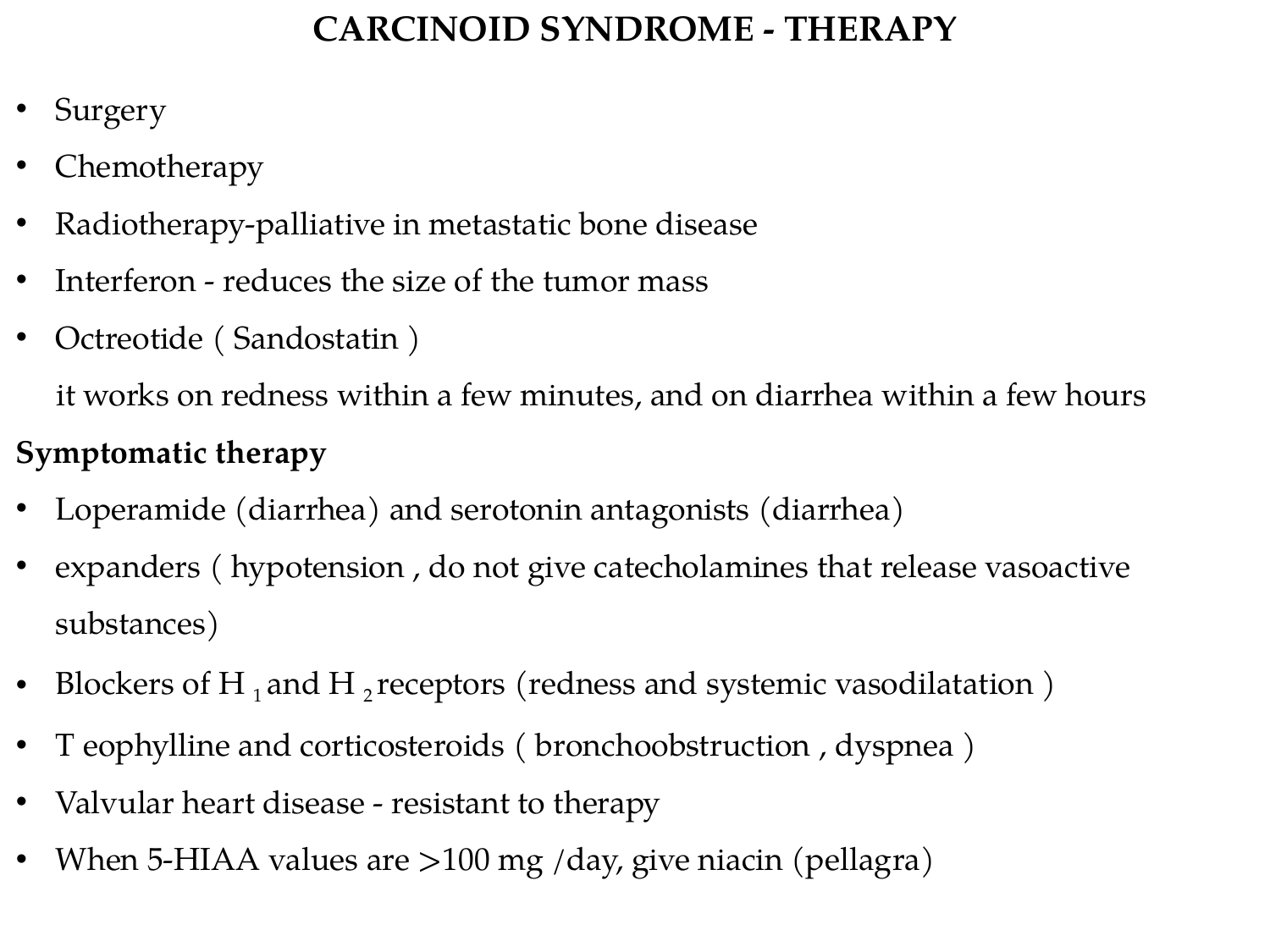

CARCINOID SYNDROME - THERAPY
Surgery
Chemotherapy
Radiotherapy-palliative in metastatic bone disease
Interferon - reduces the size of the tumor mass
Octreotide ( Sandostatin )
     it works on redness within a few minutes, and on diarrhea within a few hours
Symptomatic therapy
Loperamide (diarrhea) and serotonin antagonists (diarrhea)
expanders ( hypotension , do not give catecholamines that release vasoactive substances)
Blockers of H 1 and H 2 receptors (redness and systemic vasodilatation )
T eophylline and corticosteroids ( bronchoobstruction , dyspnea )
Valvular heart disease - resistant to therapy
When 5-HIAA values are >100 mg /day, give niacin (pellagra)